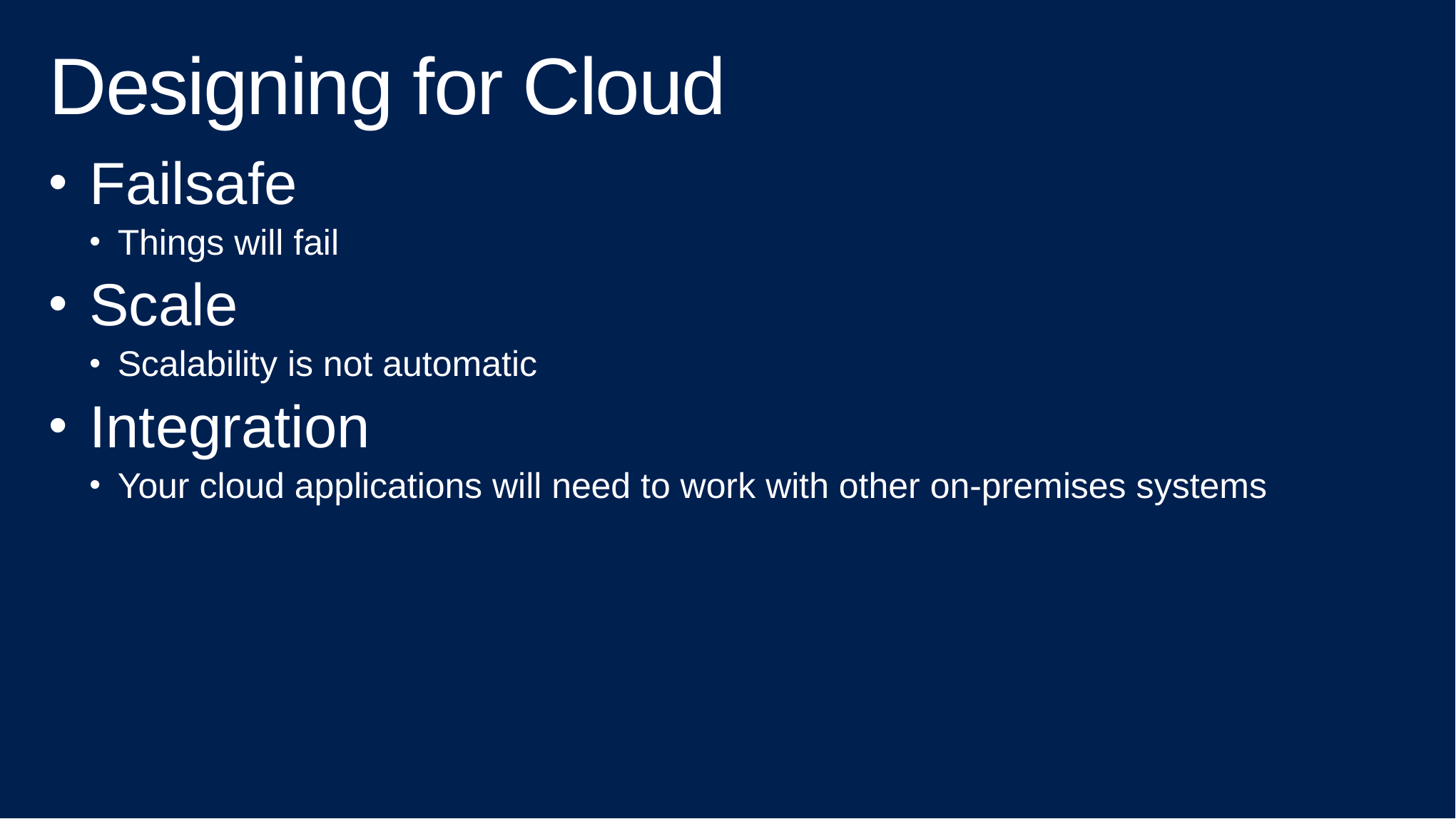

# Designing for Cloud
Failsafe
Things will fail
Scale
Scalability is not automatic
Integration
Your cloud applications will need to work with other on-premises systems